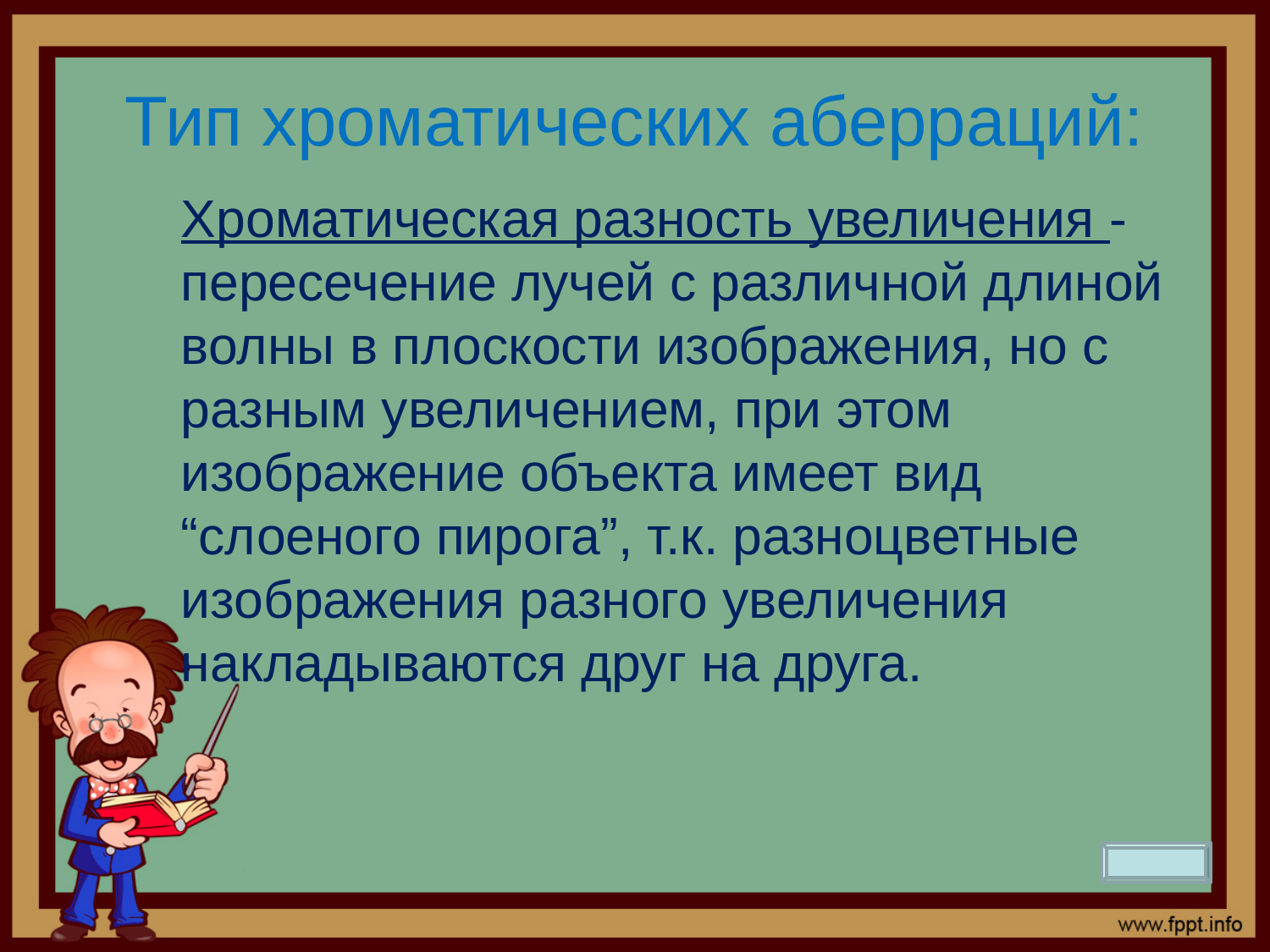

# Тип хроматических аберраций:
Хроматическая разность увеличения - пересечение лучей с различной длиной волны в плоскости изображения, но с разным увеличением, при этом изображение объекта имеет вид “слоеного пирога”, т.к. разноцветные изображения разного увеличения накладываются друг на друга.